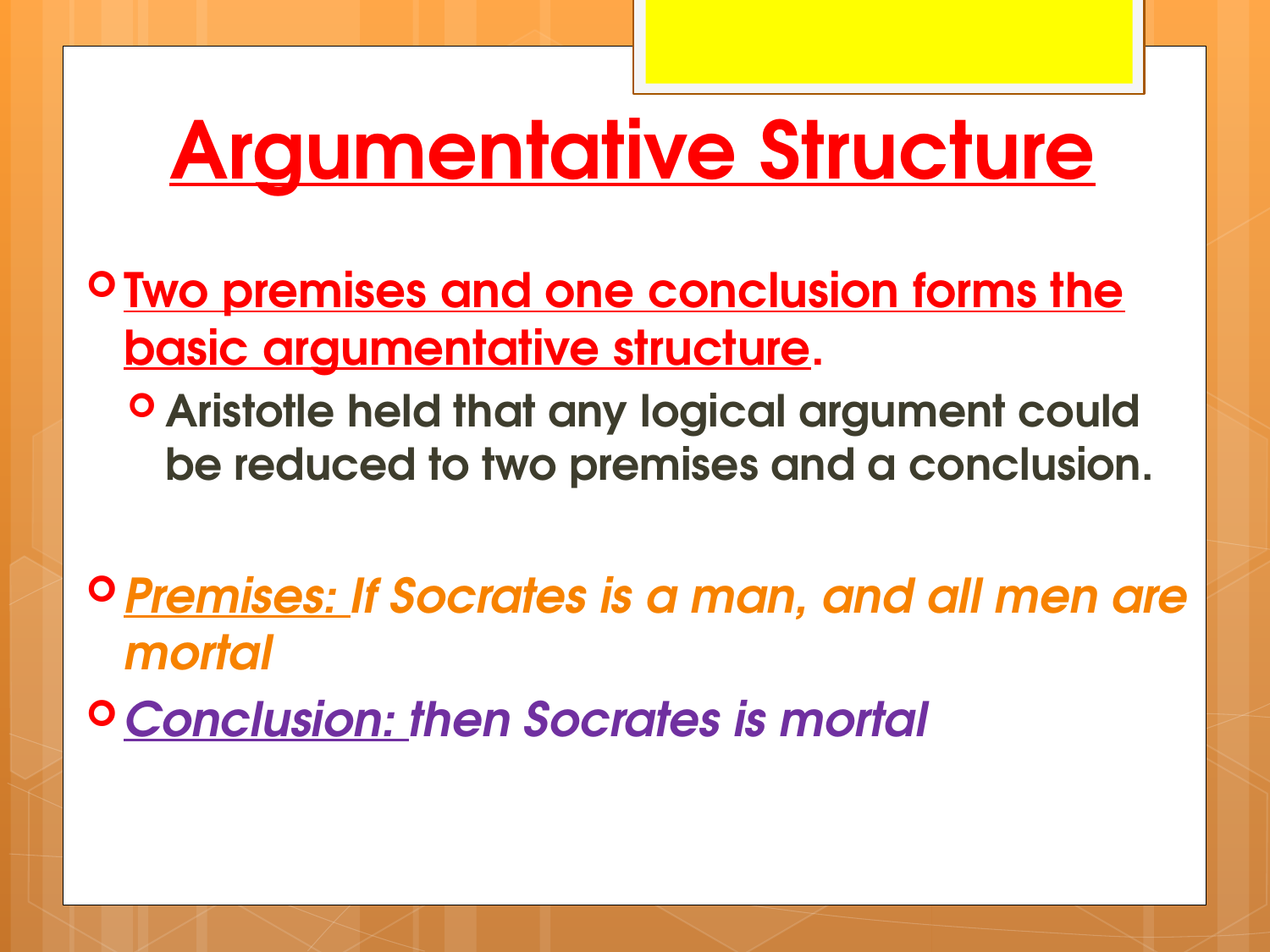

# Argumentative Structure
Two premises and one conclusion forms the basic argumentative structure.
Aristotle held that any logical argument could be reduced to two premises and a conclusion.

Premises: If Socrates is a man, and all men are mortal
Conclusion: then Socrates is mortal